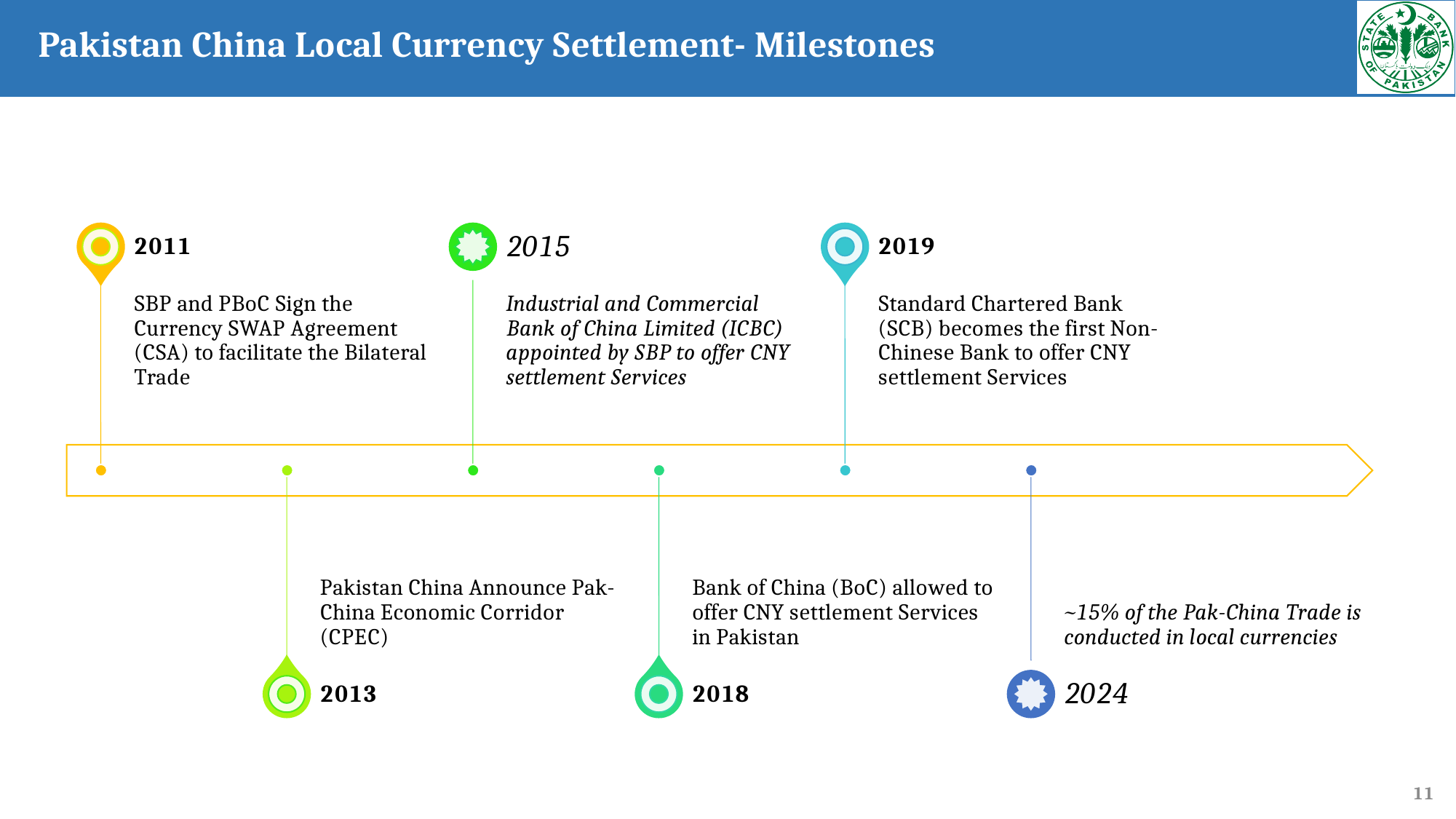

Pakistan China Local Currency Settlement- Milestones
SBP and PBoC Sign the Currency SWAP Agreement (CSA) to facilitate the Bilateral Trade
2011
Pakistan China Announce Pak-China Economic Corridor (CPEC)
2013
Industrial and Commercial Bank of China Limited (ICBC) appointed by SBP to offer CNY settlement Services
2015
Bank of China (BoC) allowed to offer CNY settlement Services in Pakistan
2018
Standard Chartered Bank (SCB) becomes the first Non-Chinese Bank to offer CNY settlement Services
2019
~15% of the Pak-China Trade is conducted in local currencies
2024
11